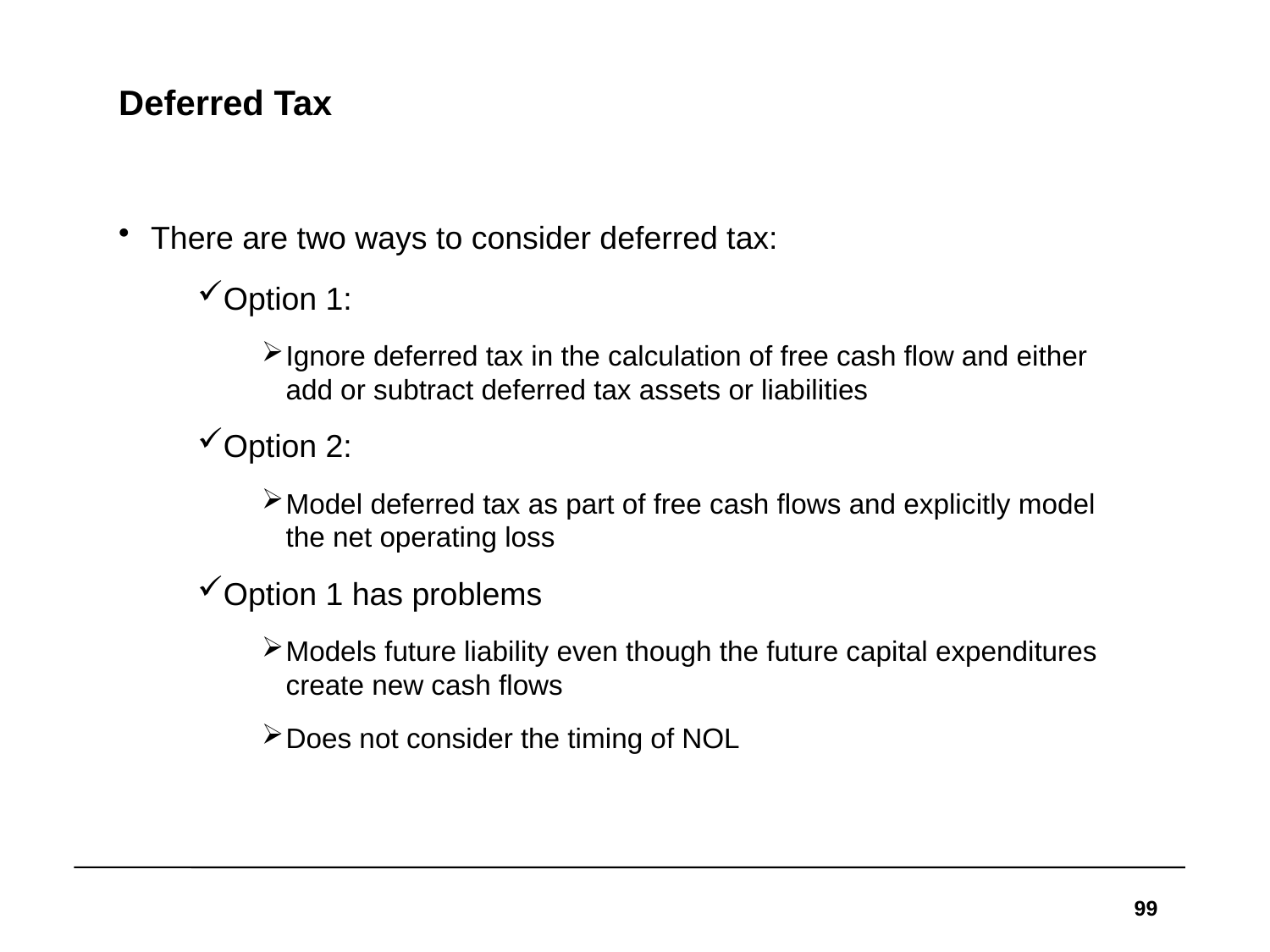

# Deferred Tax
There are two ways to consider deferred tax:
Option 1:
Ignore deferred tax in the calculation of free cash flow and either add or subtract deferred tax assets or liabilities
Option 2:
Model deferred tax as part of free cash flows and explicitly model the net operating loss
Option 1 has problems
Models future liability even though the future capital expenditures create new cash flows
Does not consider the timing of NOL